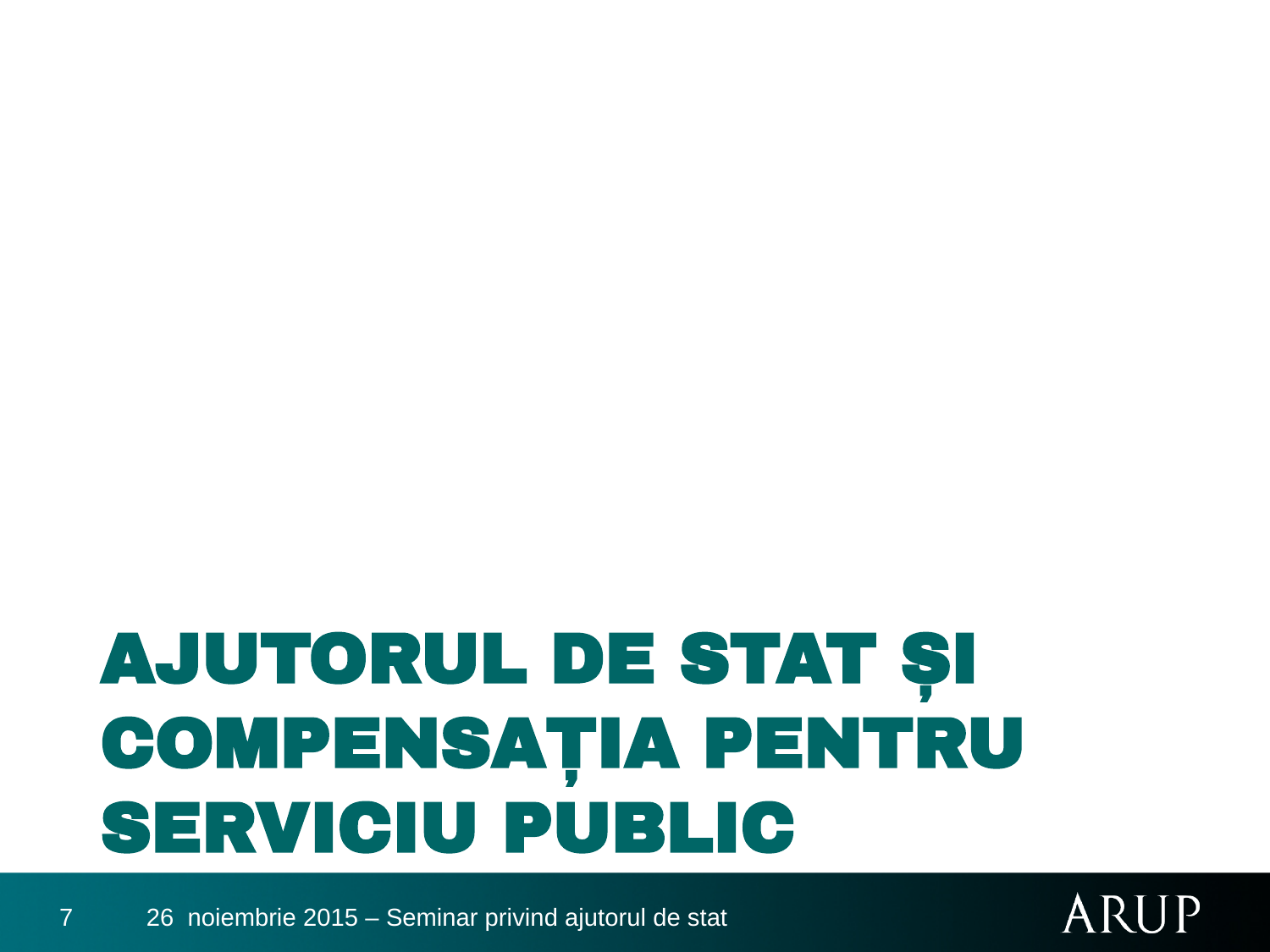

# aJUTORUL DE STAT ŞI COMPENSAŢIA PENTRU SERVICIU PUBLIC
7
26  noiembrie 2015 – Seminar privind ajutorul de stat